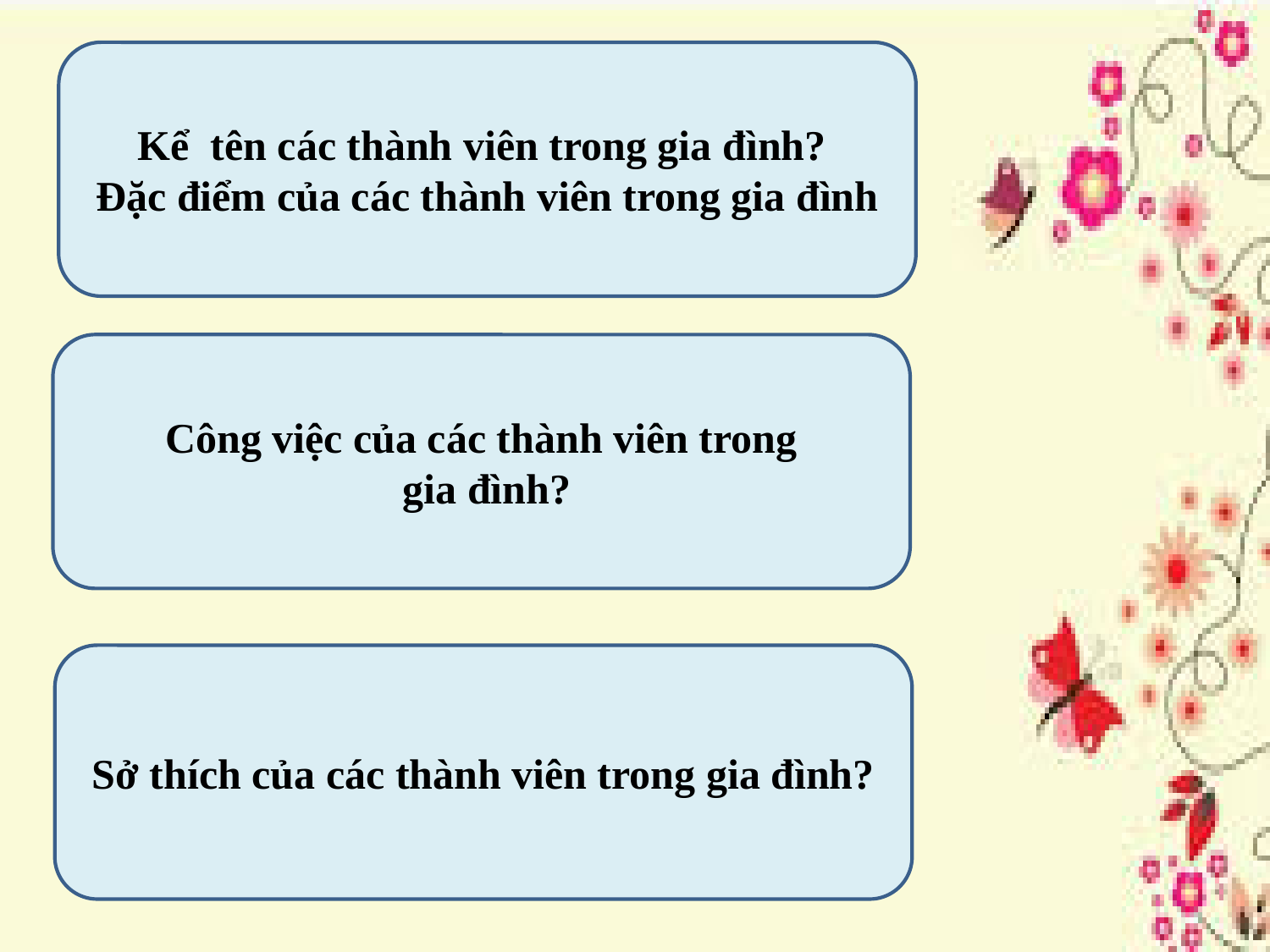

Kể  tên các thành viên trong gia đình?
Đặc điểm của các thành viên trong gia đình
Công việc của các thành viên trong
 gia đình?
Sở thích của các thành viên trong gia đình?